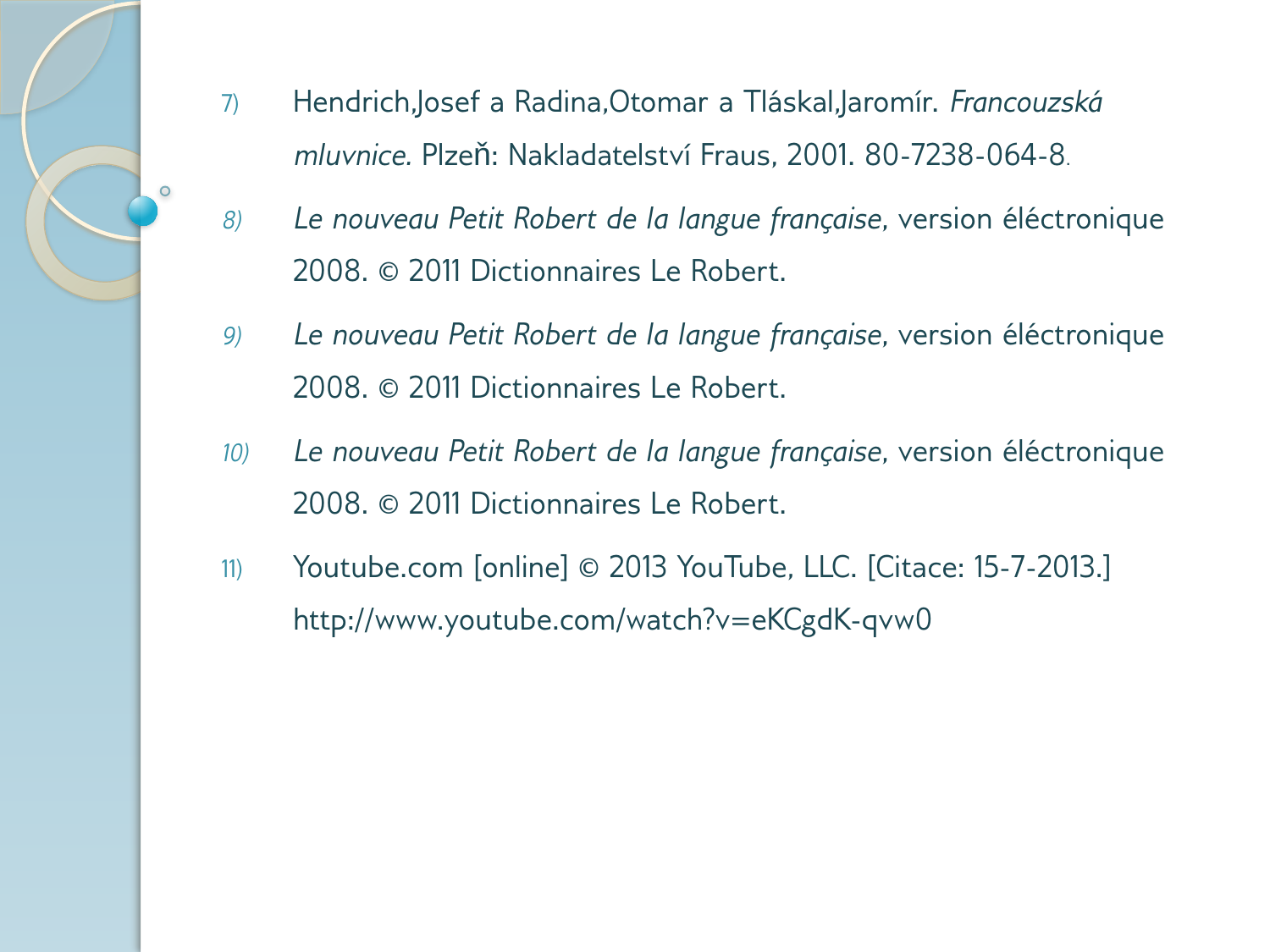

Hendrich,Josef a Radina,Otomar a Tláskal,Jaromír. Francouzská mluvnice. Plzeň: Nakladatelství Fraus, 2001. 80-7238-064-8.
Le nouveau Petit Robert de la langue française, version éléctronique 2008. © 2011 Dictionnaires Le Robert.
Le nouveau Petit Robert de la langue française, version éléctronique 2008. © 2011 Dictionnaires Le Robert.
Le nouveau Petit Robert de la langue française, version éléctronique 2008. © 2011 Dictionnaires Le Robert.
Youtube.com [online] © 2013 YouTube, LLC. [Citace: 15-7-2013.] http://www.youtube.com/watch?v=eKCgdK-qvw0